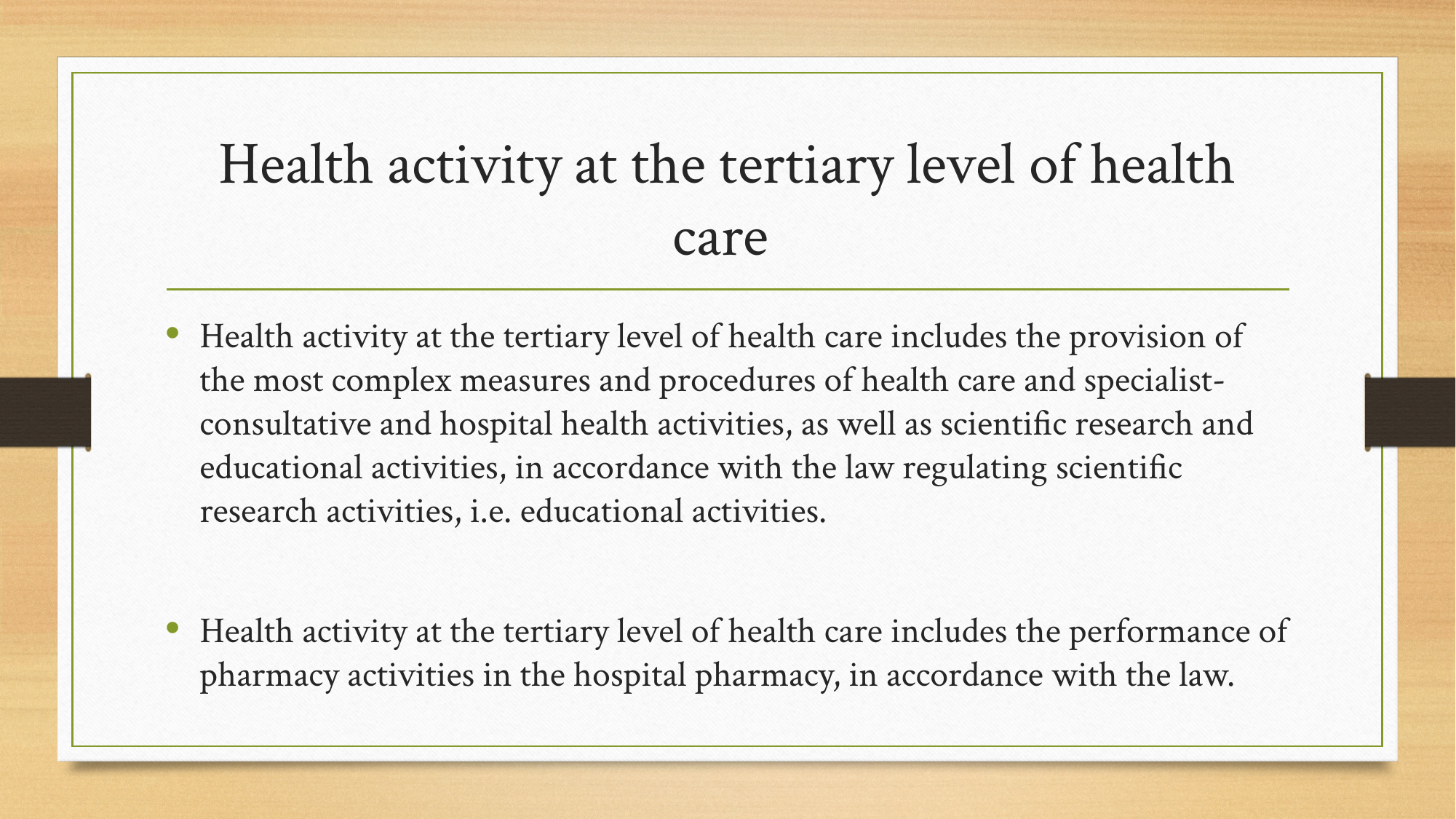

# Health activity at the tertiary level of health care
Health activity at the tertiary level of health care includes the provision of the most complex measures and procedures of health care and specialist-consultative and hospital health activities, as well as scientific research and educational activities, in accordance with the law regulating scientific research activities, i.e. educational activities.

Health activity at the tertiary level of health care includes the performance of pharmacy activities in the hospital pharmacy, in accordance with the law.